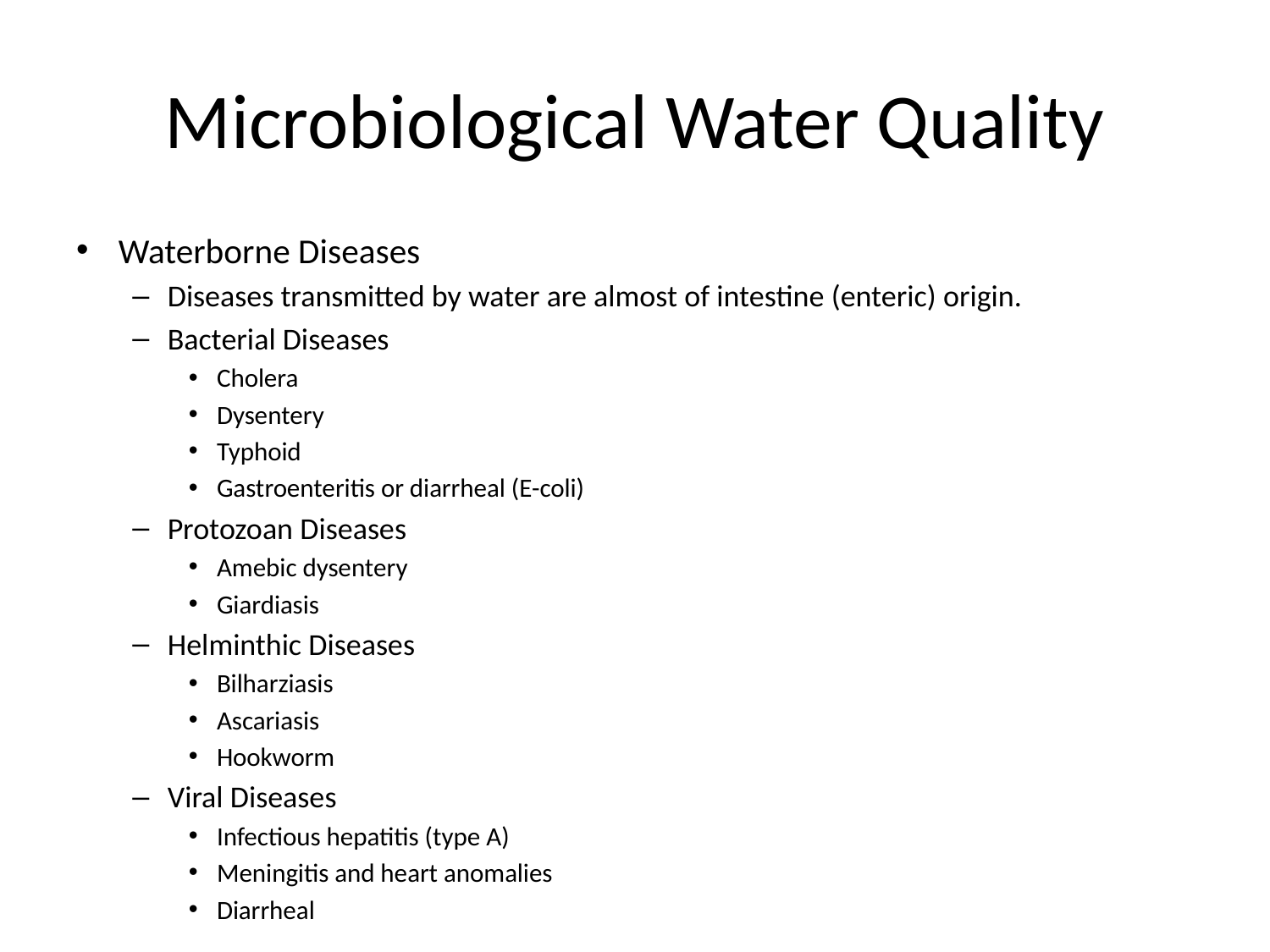

# Microbiological Water Quality
Waterborne Diseases
Diseases transmitted by water are almost of intestine (enteric) origin.
Bacterial Diseases
Cholera
Dysentery
Typhoid
Gastroenteritis or diarrheal (E-coli)
Protozoan Diseases
Amebic dysentery
Giardiasis
Helminthic Diseases
Bilharziasis
Ascariasis
Hookworm
Viral Diseases
Infectious hepatitis (type A)
Meningitis and heart anomalies
Diarrheal